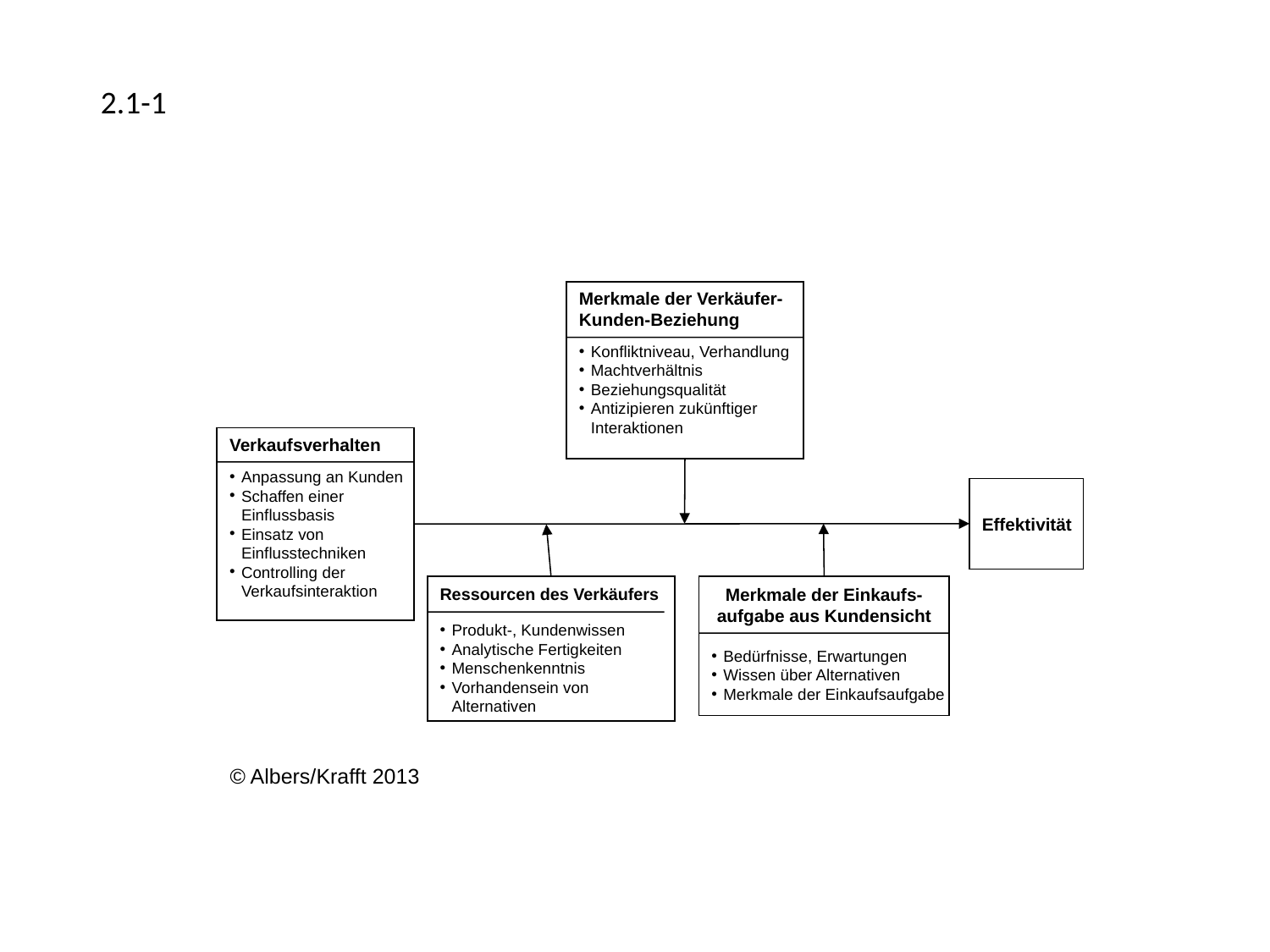

2.1-1
Merkmale der Verkäufer-Kunden-Beziehung

Konfliktniveau, Verhandlung
Machtverhältnis
Beziehungsqualität
Antizipieren zukünftiger
Interaktionen

Verkaufsverhalten

Anpassung an Kunden
Schaffen einer
Einflussbasis
Einsatz von
Einflusstechniken
Controlling der
Verkaufsinteraktion

Effektivität

Produkt-, Kundenwissen
Analytische Fertigkeiten
Menschenkenntnis
Vorhandensein von
Alternativen
Ressourcen des Verkäufers

Bedürfnisse, Erwartungen
Wissen über Alternativen
Merkmale der Einkaufsaufgabe
Merkmale der Einkaufs-aufgabe aus Kundensicht

© Albers/Krafft 2013